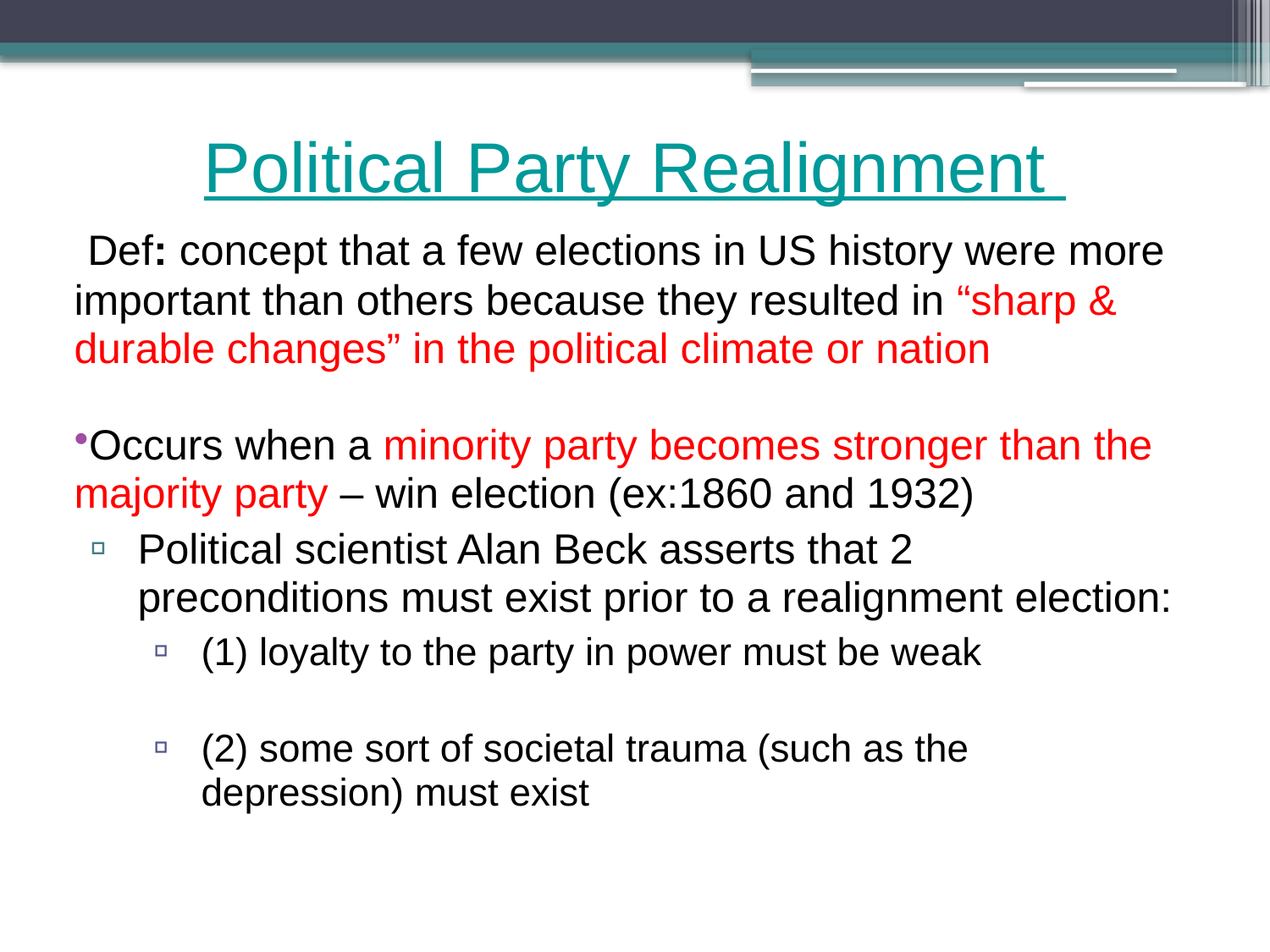

# Political Party Realignment
 Def: concept that a few elections in US history were more important than others because they resulted in “sharp & durable changes” in the political climate or nation

Occurs when a minority party becomes stronger than the majority party – win election (ex:1860 and 1932)

Political scientist Alan Beck asserts that 2 preconditions must exist prior to a realignment election:

(1) loyalty to the party in power must be weak

(2) some sort of societal trauma (such as the depression) must exist